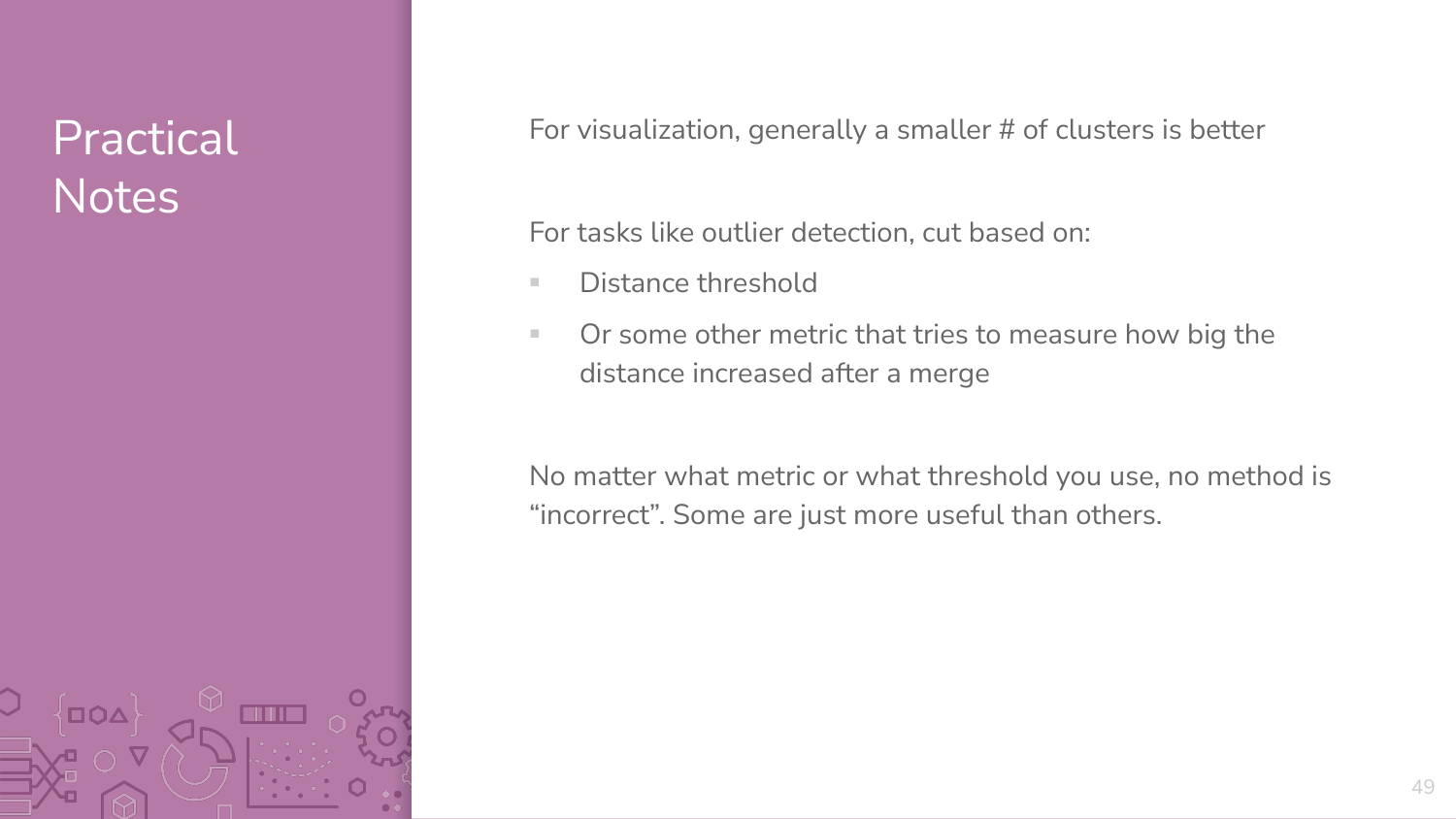

# Practical Notes
For visualization, generally a smaller # of clusters is better

For tasks like outlier detection, cut based on:
Distance threshold
Or some other metric that tries to measure how big the distance increased after a merge

No matter what metric or what threshold you use, no method is “incorrect”. Some are just more useful than others.
49